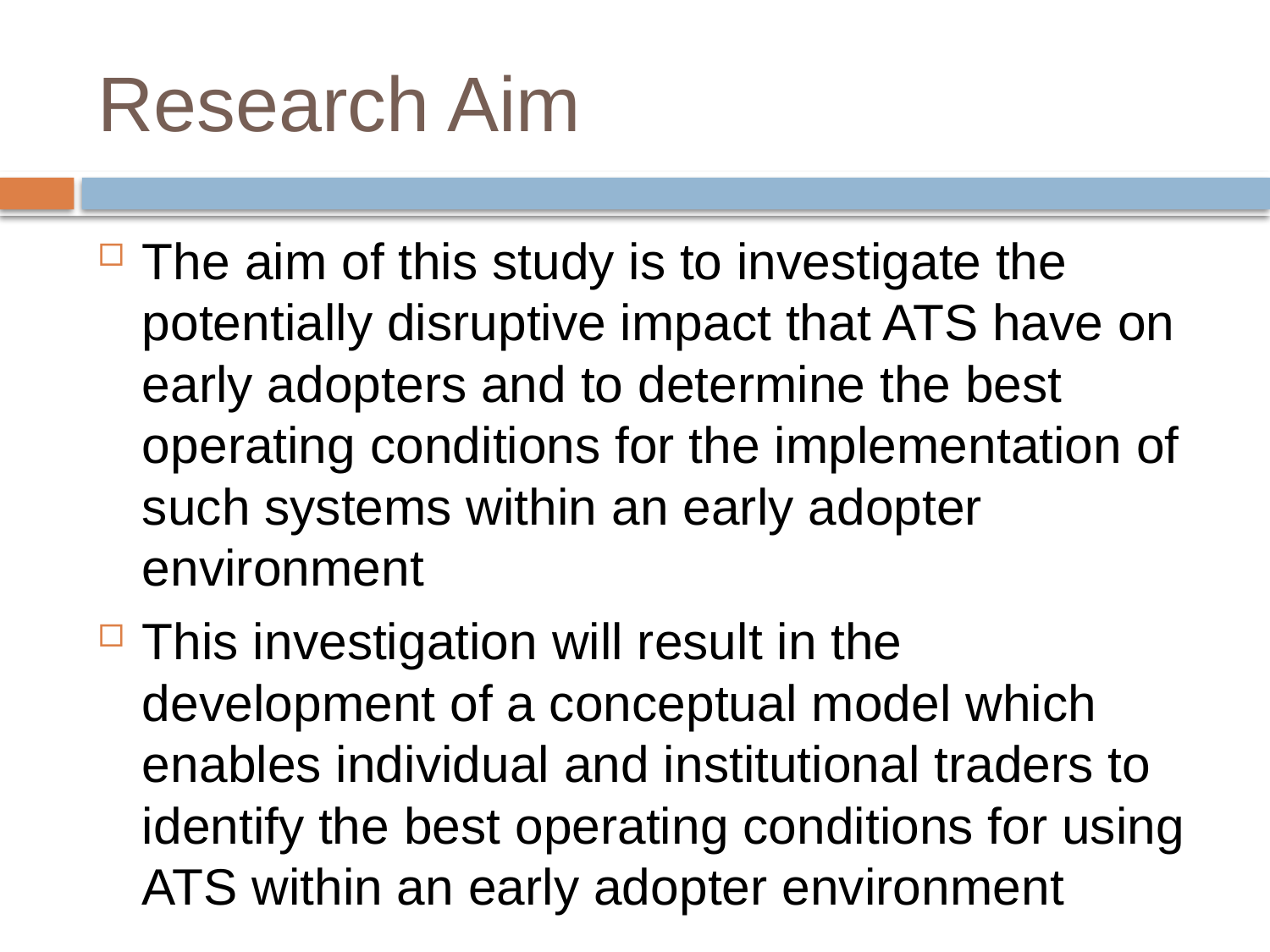

# Research Aim
The aim of this study is to investigate the potentially disruptive impact that ATS have on early adopters and to determine the best operating conditions for the implementation of such systems within an early adopter environment
This investigation will result in the development of a conceptual model which enables individual and institutional traders to identify the best operating conditions for using ATS within an early adopter environment